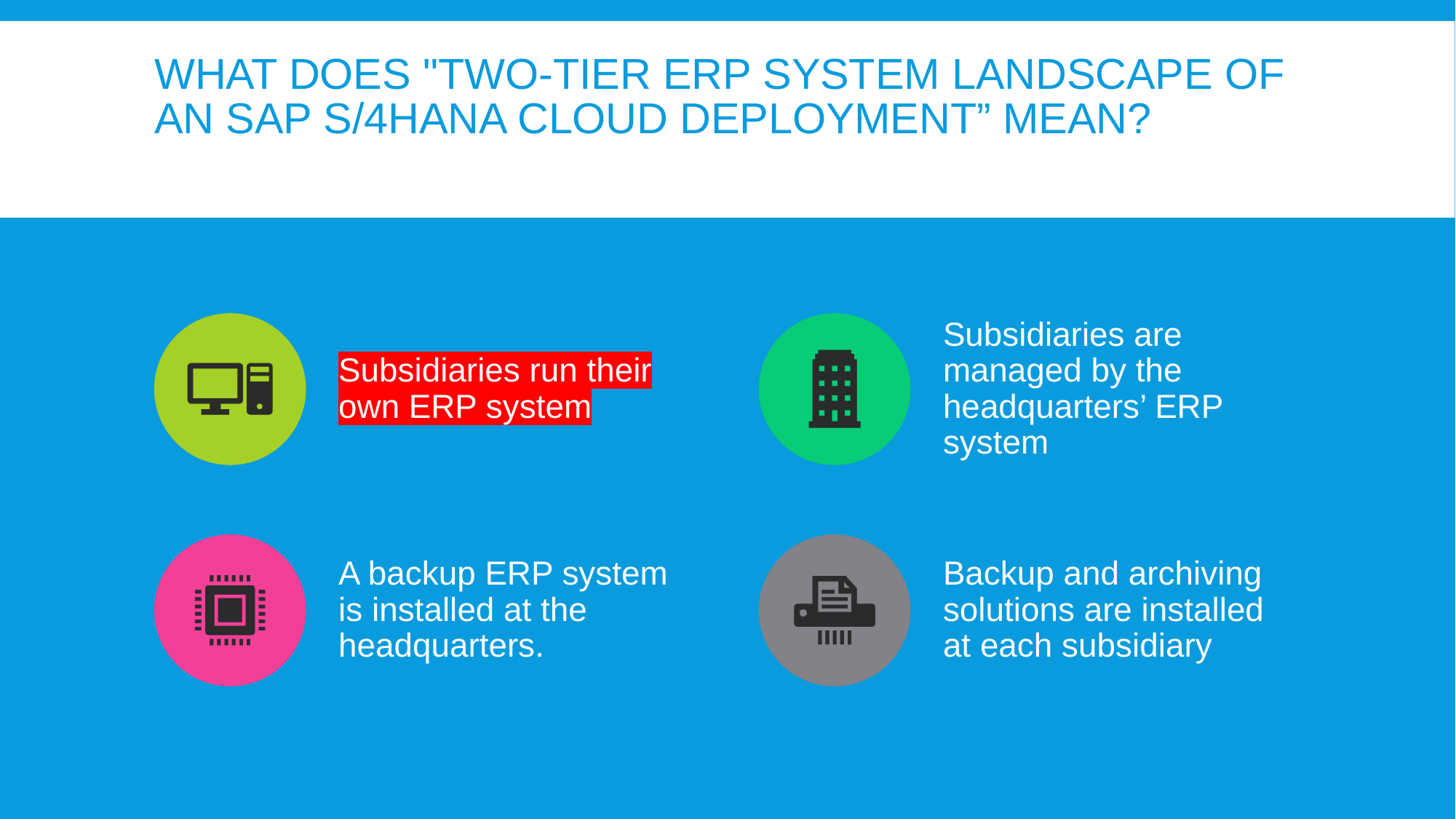

# What does "two-tier ERP system landscape of an SAP S/4HANA Cloud deployment” mean?
Subsidiaries run their own ERP system
Subsidiaries are managed by the headquarters’ ERP system
A backup ERP system is installed at the headquarters.
Backup and archiving solutions are installed at each subsidiary